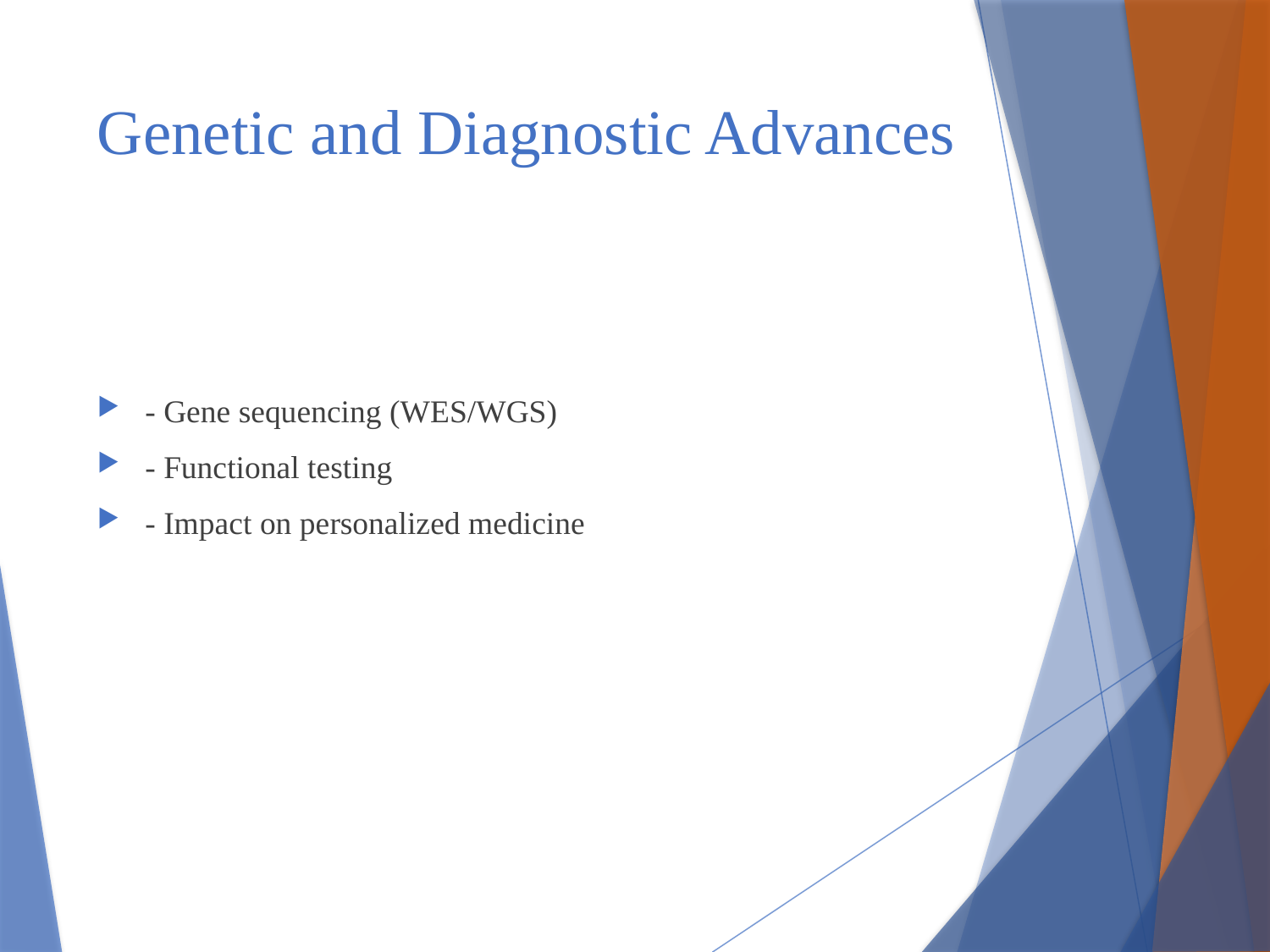

# Genetic and Diagnostic Advances
- Gene sequencing (WES/WGS)
- Functional testing
- Impact on personalized medicine